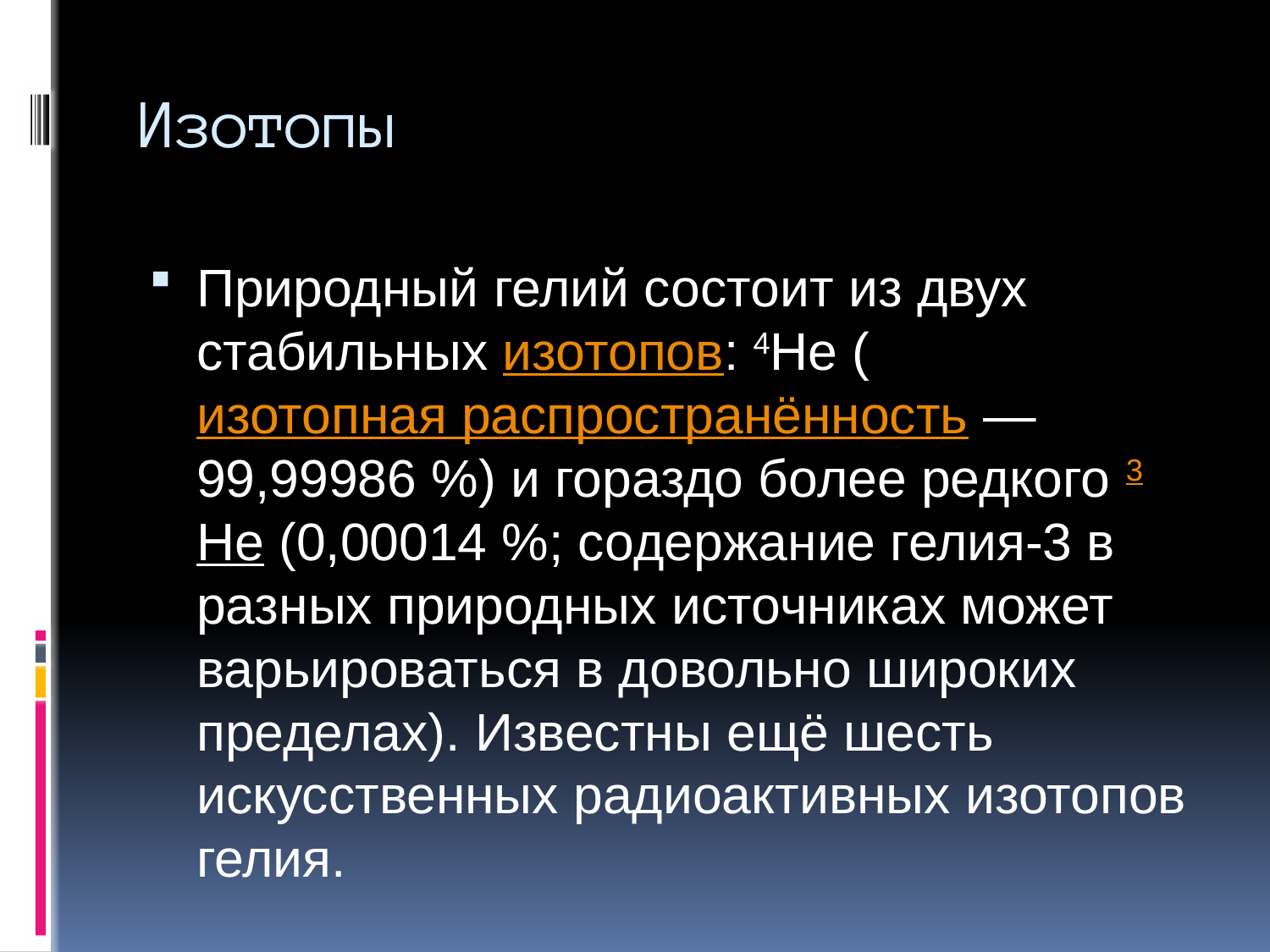

# Изотопы
Природный гелий состоит из двух стабильных изотопов: 4He (изотопная распространённость — 99,99986 %) и гораздо более редкого 3He (0,00014 %; содержание гелия-3 в разных природных источниках может варьироваться в довольно широких пределах). Известны ещё шесть искусственных радиоактивных изотопов гелия.